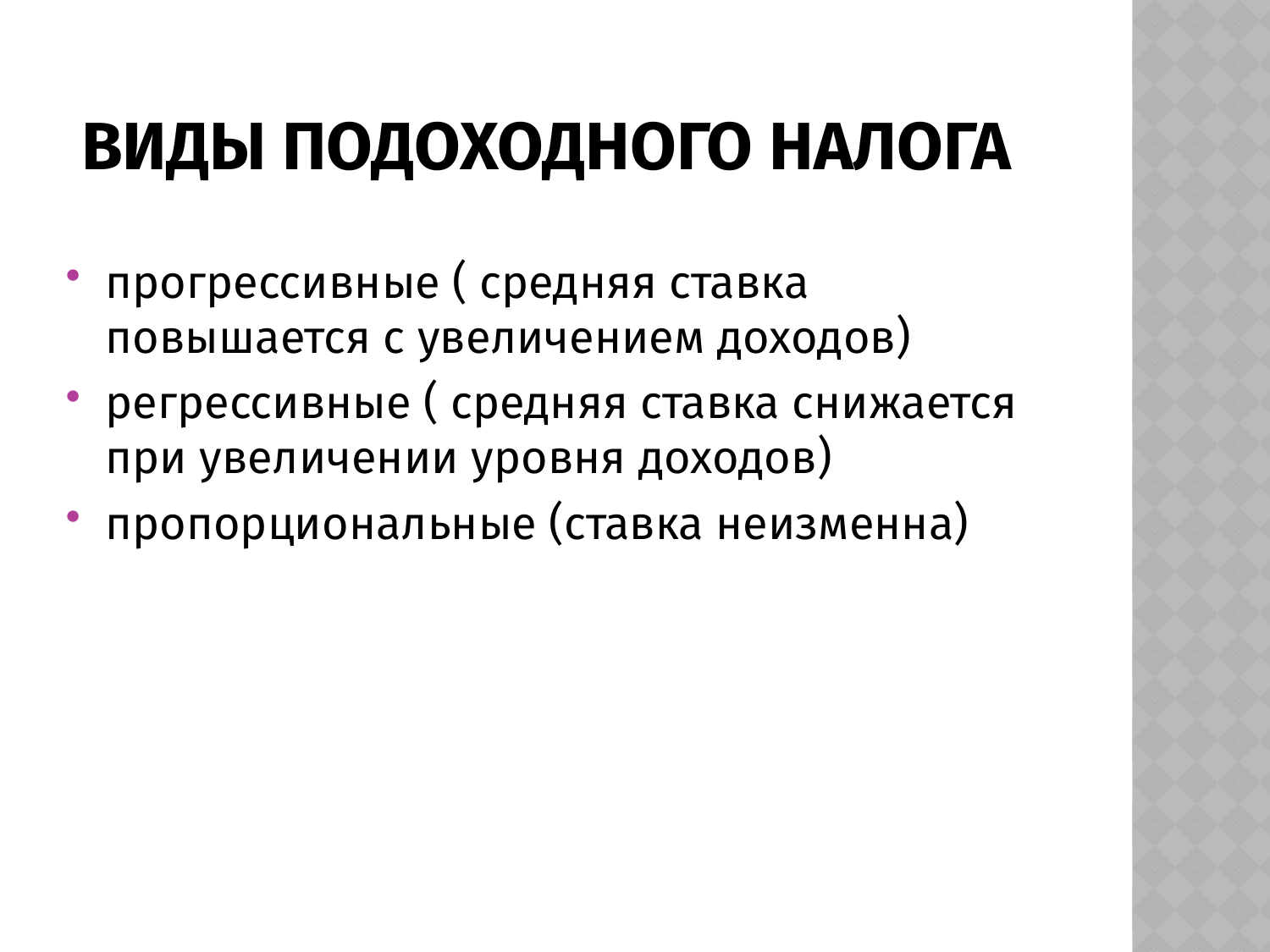

# ВИДЫ ПОДОХОДНОГО НАЛОГА
прогрессивные ( средняя ставка повышается с увеличением доходов)
регрессивные ( средняя ставка снижается при увеличении уровня доходов)
пропорциональные (ставка неизменна)